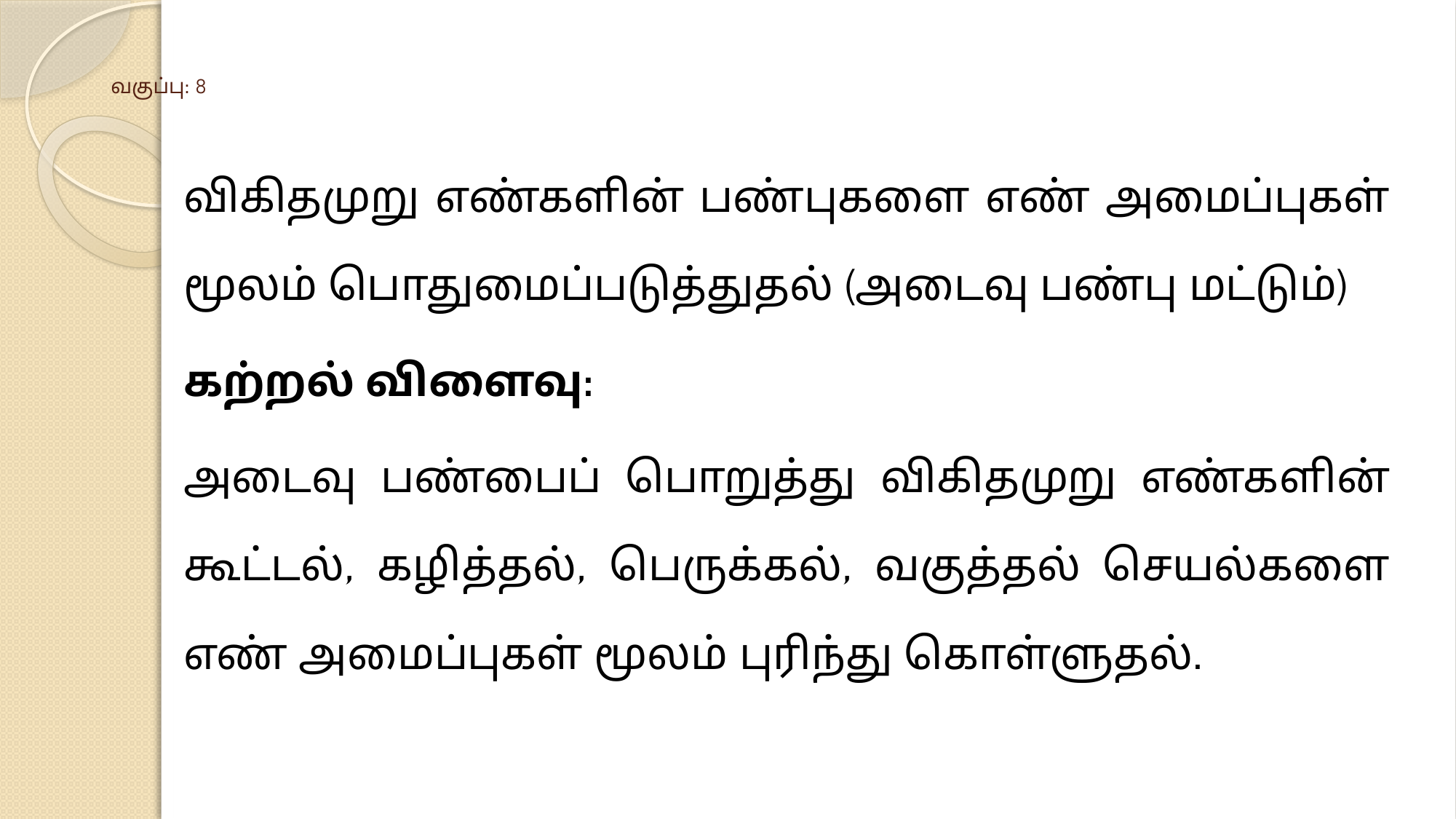

# வகுப்பு: 8
விகிதமுறு எண்களின் பண்புகளை எண் அமைப்புகள் மூலம் பொதுமைப்படுத்துதல் (அடைவு பண்பு மட்டும்)
கற்றல் விளைவு:
அடைவு பண்பைப் பொறுத்து விகிதமுறு எண்களின் கூட்டல், கழித்தல், பெருக்கல், வகுத்தல் செயல்களை எண் அமைப்புகள் மூலம் புரிந்து கொள்ளுதல்.